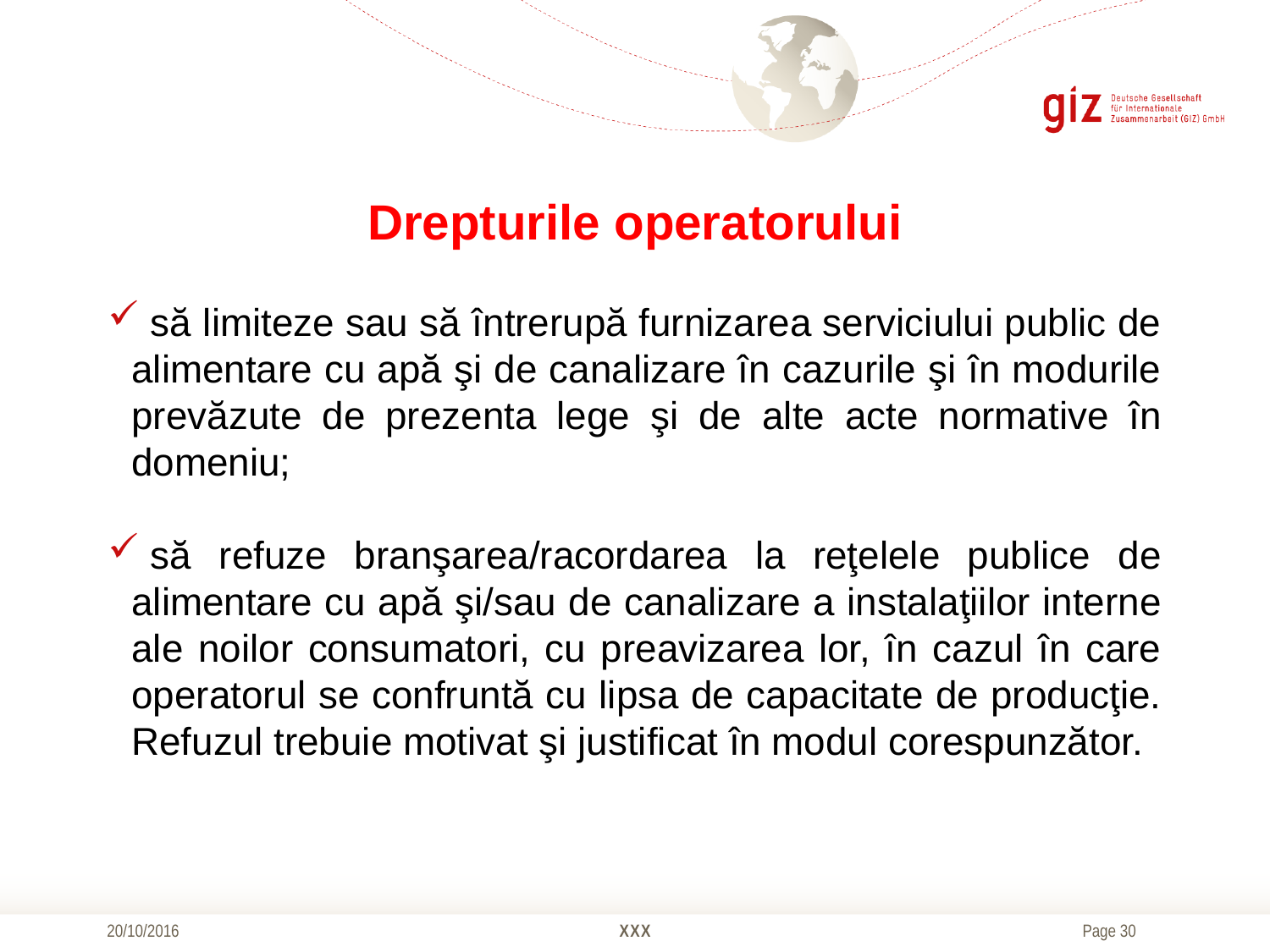

# Drepturile operatorului
 să limiteze sau să întrerupă furnizarea serviciului public de alimentare cu apă şi de canalizare în cazurile şi în modurile prevăzute de prezenta lege şi de alte acte normative în domeniu;

 să refuze branşarea/racordarea la reţelele publice de alimentare cu apă şi/sau de canalizare a instalaţiilor interne ale noilor consumatori, cu preavizarea lor, în cazul în care operatorul se confruntă cu lipsa de capacitate de producţie. Refuzul trebuie motivat şi justificat în modul corespunzător.

20/10/2016
XXX